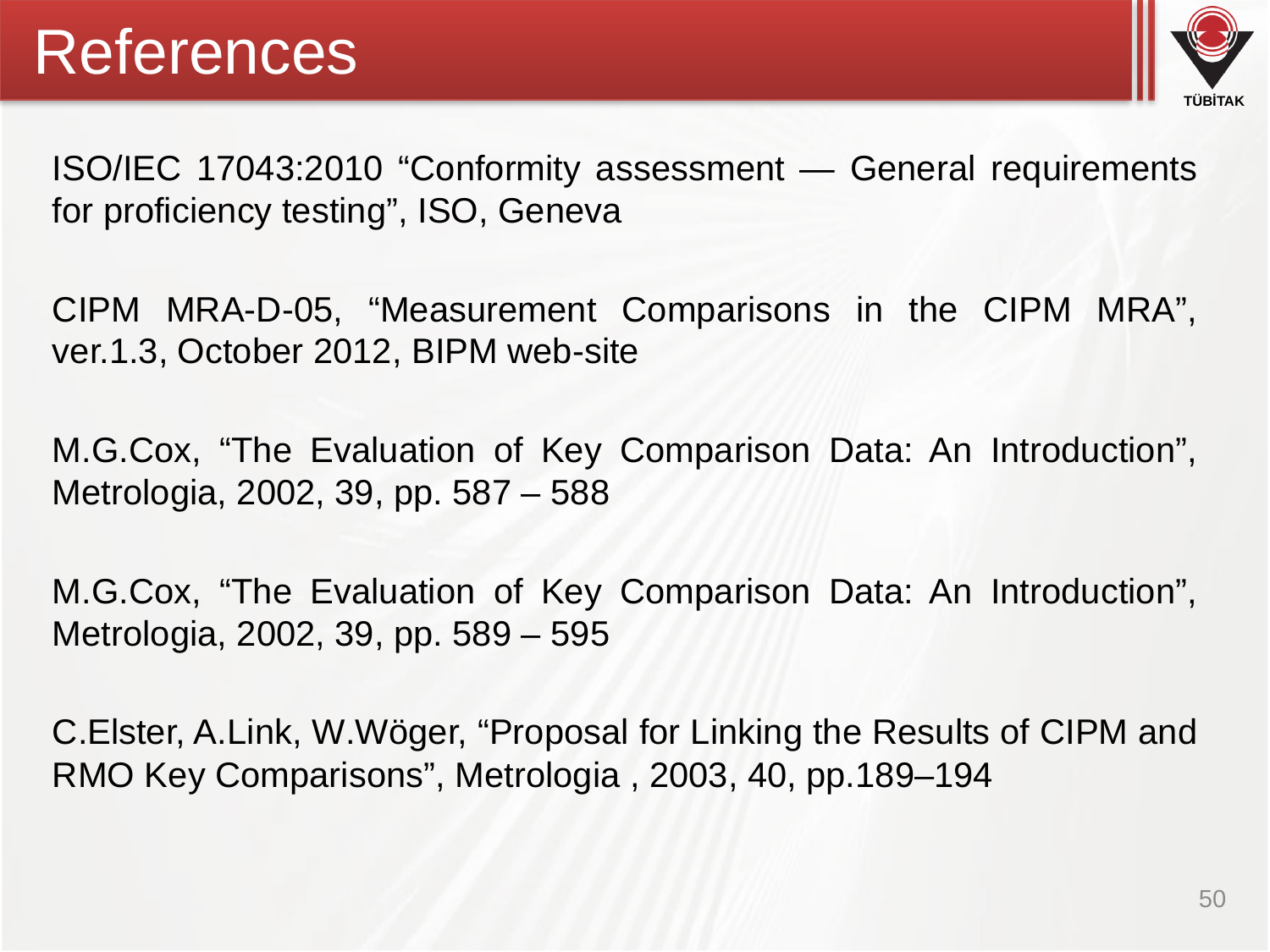

# References
ISO/IEC 17043:2010 “Conformity assessment — General requirements for proficiency testing”, ISO, Geneva

CIPM MRA-D-05, “Measurement Comparisons in the CIPM MRA”, ver.1.3, October 2012, BIPM web-site

M.G.Cox, “The Evaluation of Key Comparison Data: An Introduction”, Metrologia, 2002, 39, pp. 587 – 588

M.G.Cox, “The Evaluation of Key Comparison Data: An Introduction”, Metrologia, 2002, 39, pp. 589 – 595

C.Elster, A.Link, W.Wöger, “Proposal for Linking the Results of CIPM and RMO Key Comparisons”, Metrologia , 2003, 40, pp.189–194

50